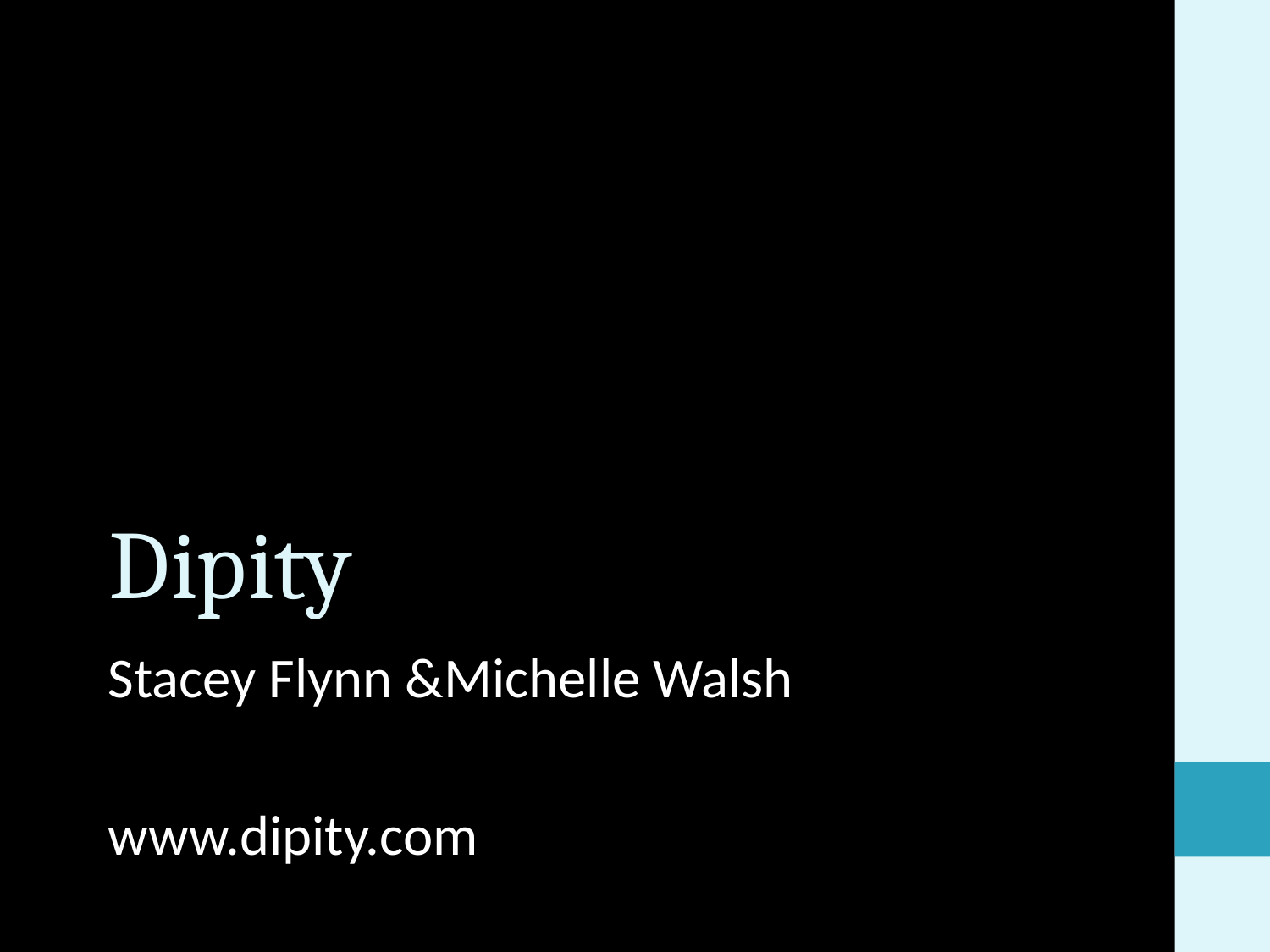

# Dipity
Stacey Flynn &Michelle Walsh

www.dipity.com